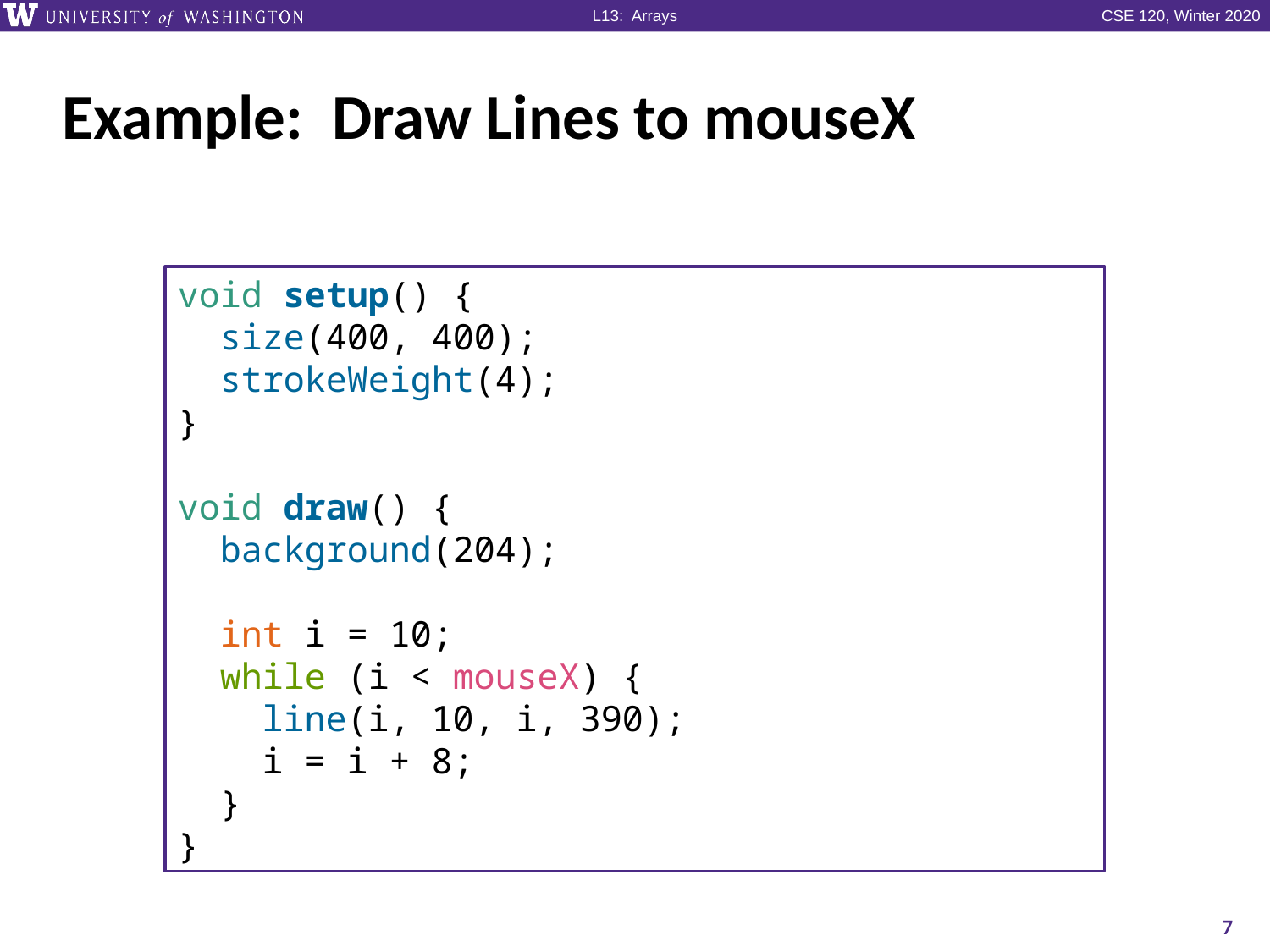

# Example:  Draw Lines to mouseX
void setup() {
  size(400, 400);
  strokeWeight(4);
}

void draw() {
  background(204);

  int i = 10;
  while (i < mouseX) {
    line(i, 10, i, 390);
    i = i + 8;
  }
}
7